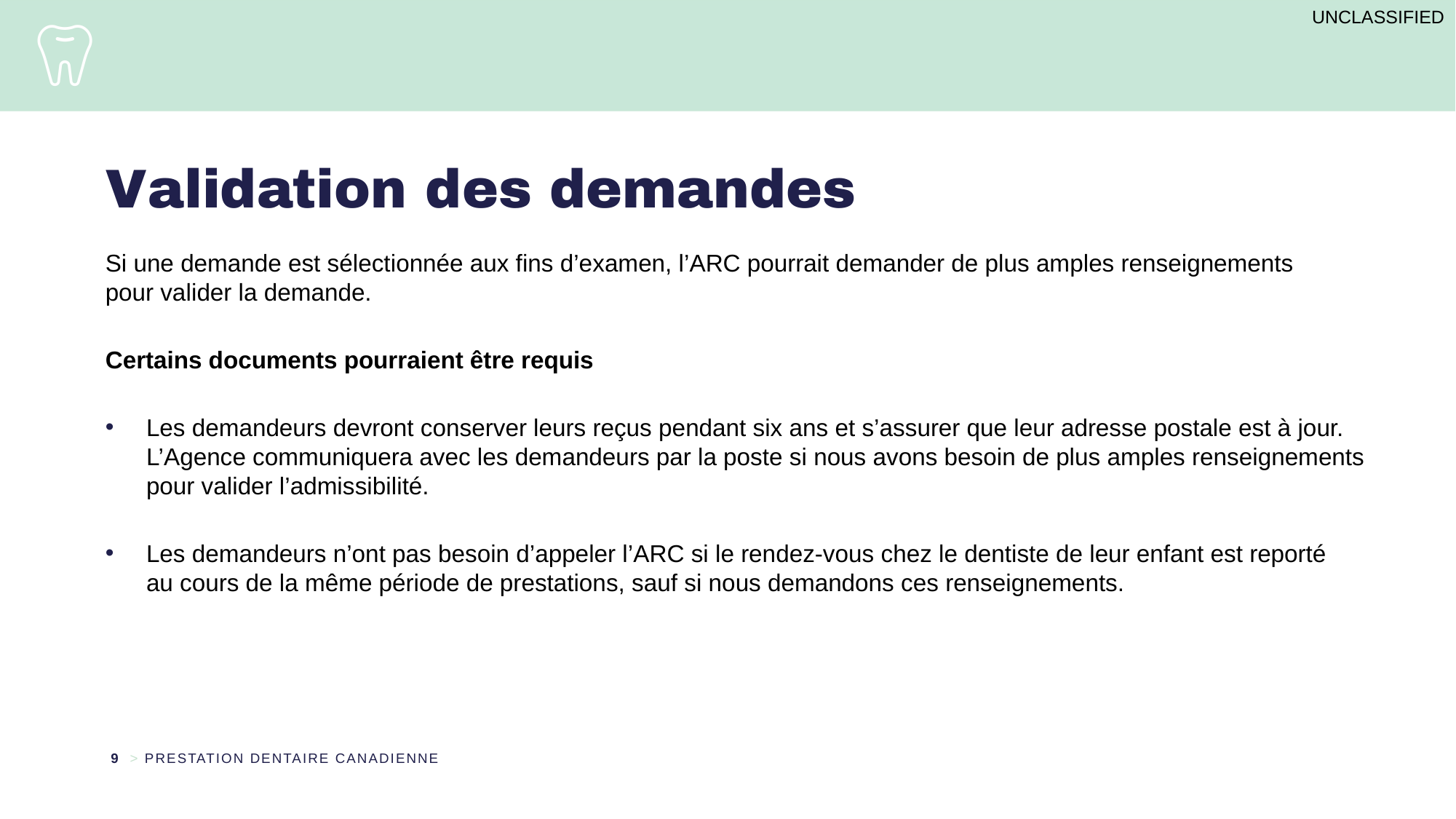

Validation des demandes
Si une demande est sélectionnée aux fins d’examen, l’ARC pourrait demander de plus amples renseignements
pour valider la demande.

Certains documents pourraient être requis

Les demandeurs devront conserver leurs reçus pendant six ans et s’assurer que leur adresse postale est à jour. L’Agence communiquera avec les demandeurs par la poste si nous avons besoin de plus amples renseignements pour valider l’admissibilité.

Les demandeurs n’ont pas besoin d’appeler l’ARC si le rendez-vous chez le dentiste de leur enfant est reporté
au cours de la même période de prestations, sauf si nous demandons ces renseignements.